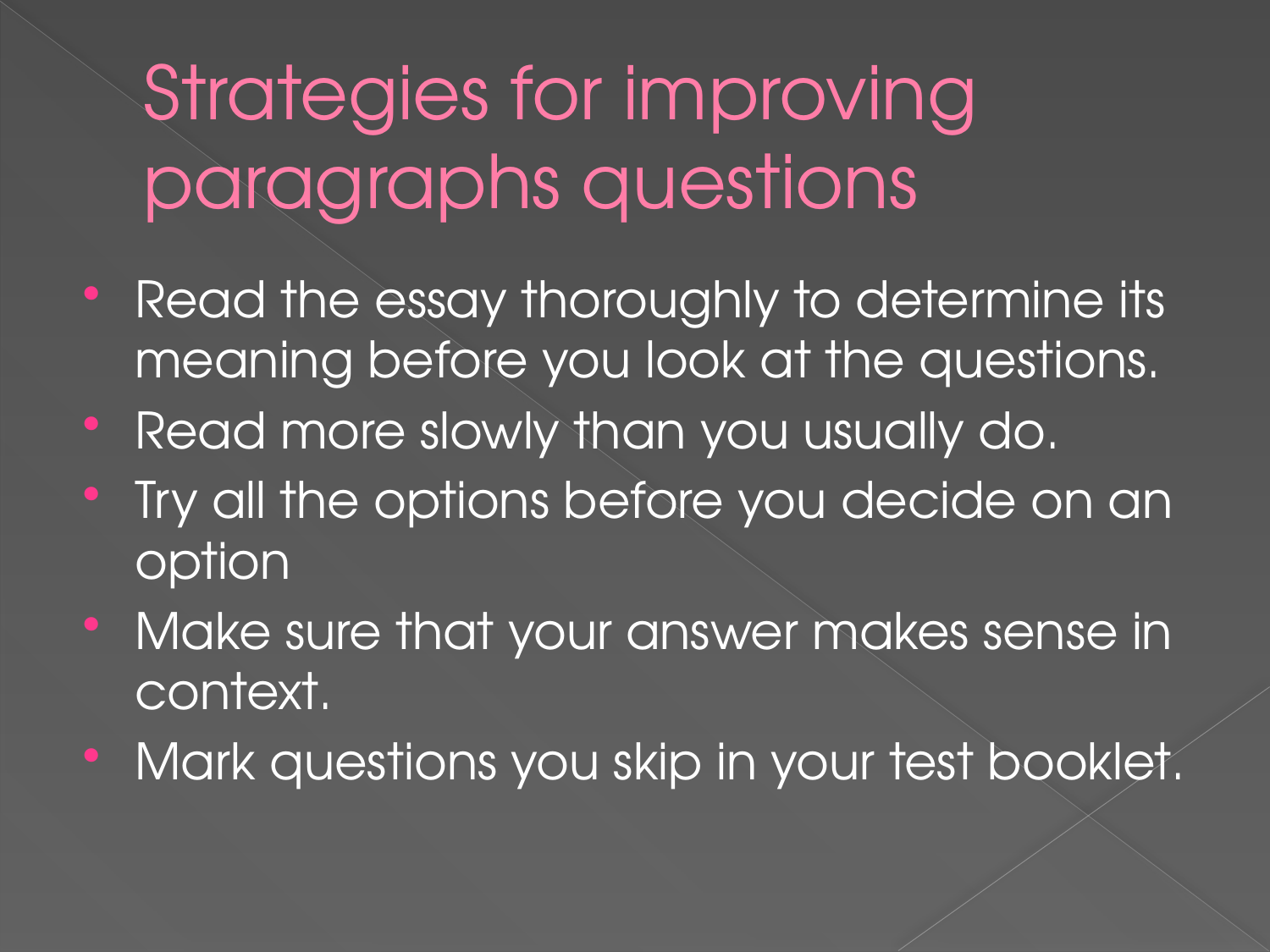

# Strategies for improving paragraphs questions
Read the essay thoroughly to determine its meaning before you look at the questions.
Read more slowly than you usually do.
Try all the options before you decide on an option
Make sure that your answer makes sense in context.
Mark questions you skip in your test booklet.